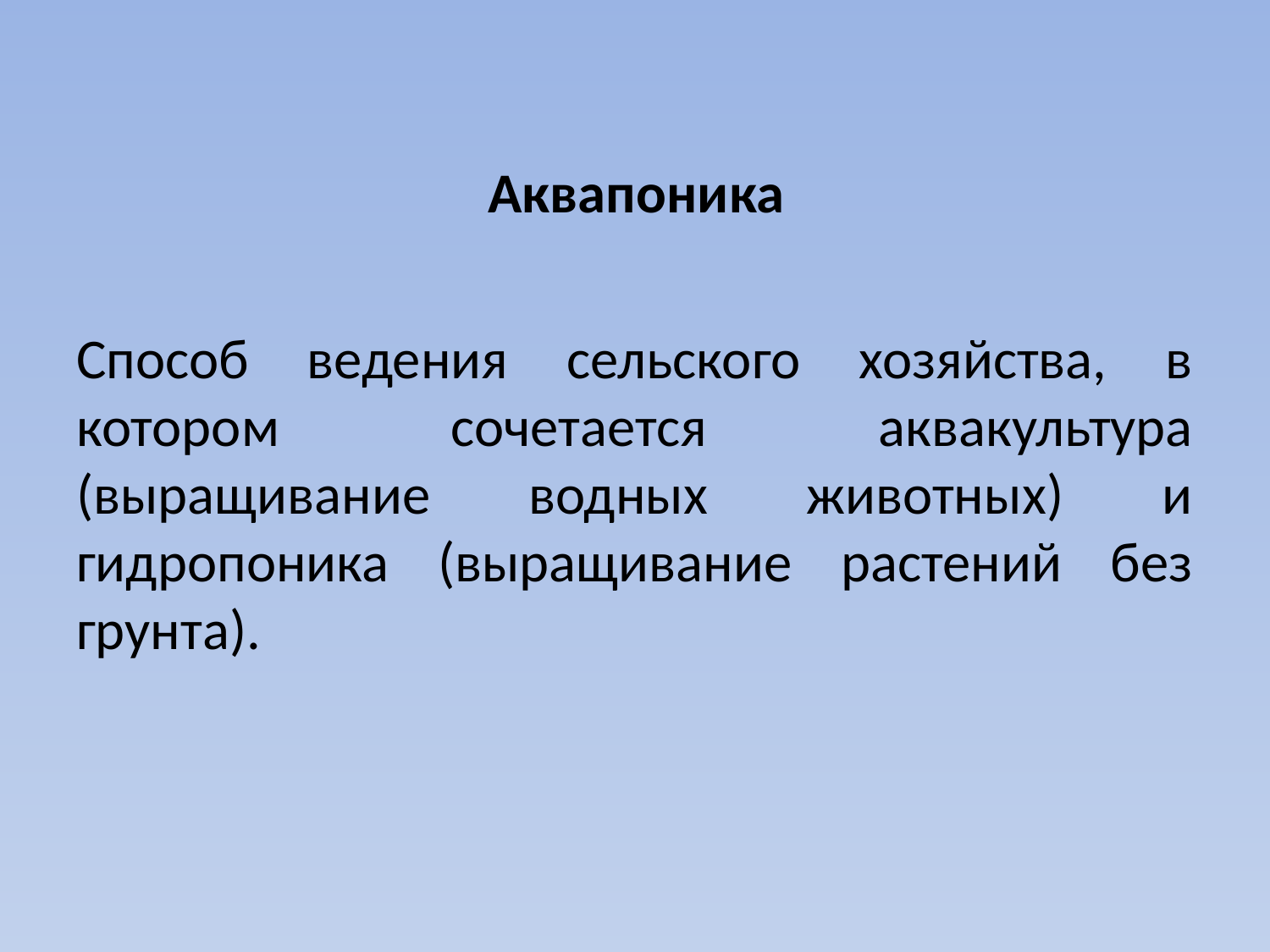

# Аквапоника
Способ ведения сельского хозяйства, в котором сочетается аквакультура (выращивание водных животных) и гидропоника (выращивание растений без грунта).